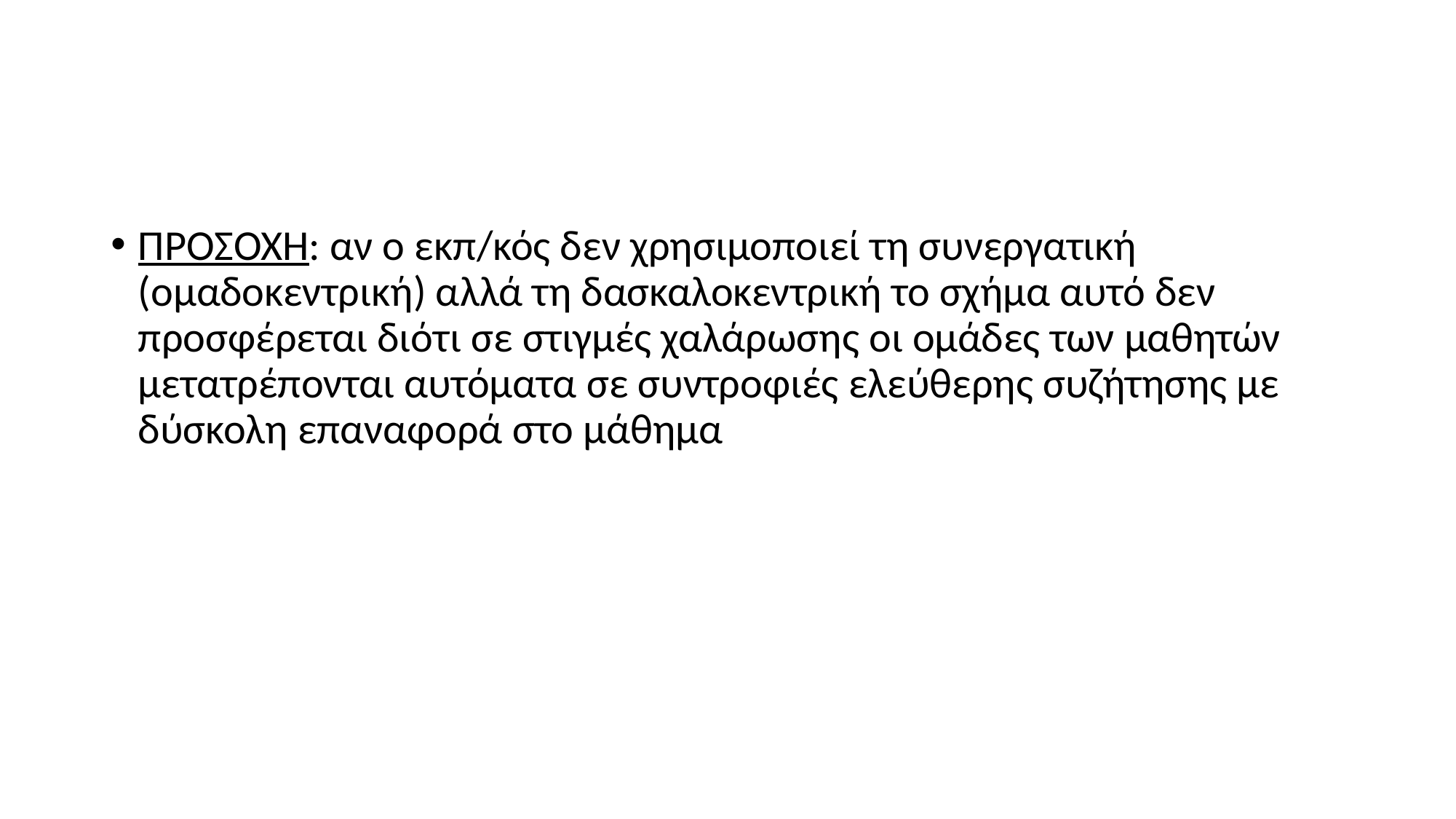

ΠΡΟΣΟΧΗ: αν ο εκπ/κός δεν χρησιμοποιεί τη συνεργατική (ομαδοκεντρική) αλλά τη δασκαλοκεντρική το σχήμα αυτό δεν προσφέρεται διότι σε στιγμές χαλάρωσης οι ομάδες των μαθητών μετατρέπονται αυτόματα σε συντροφιές ελεύθερης συζήτησης με δύσκολη επαναφορά στο μάθημα